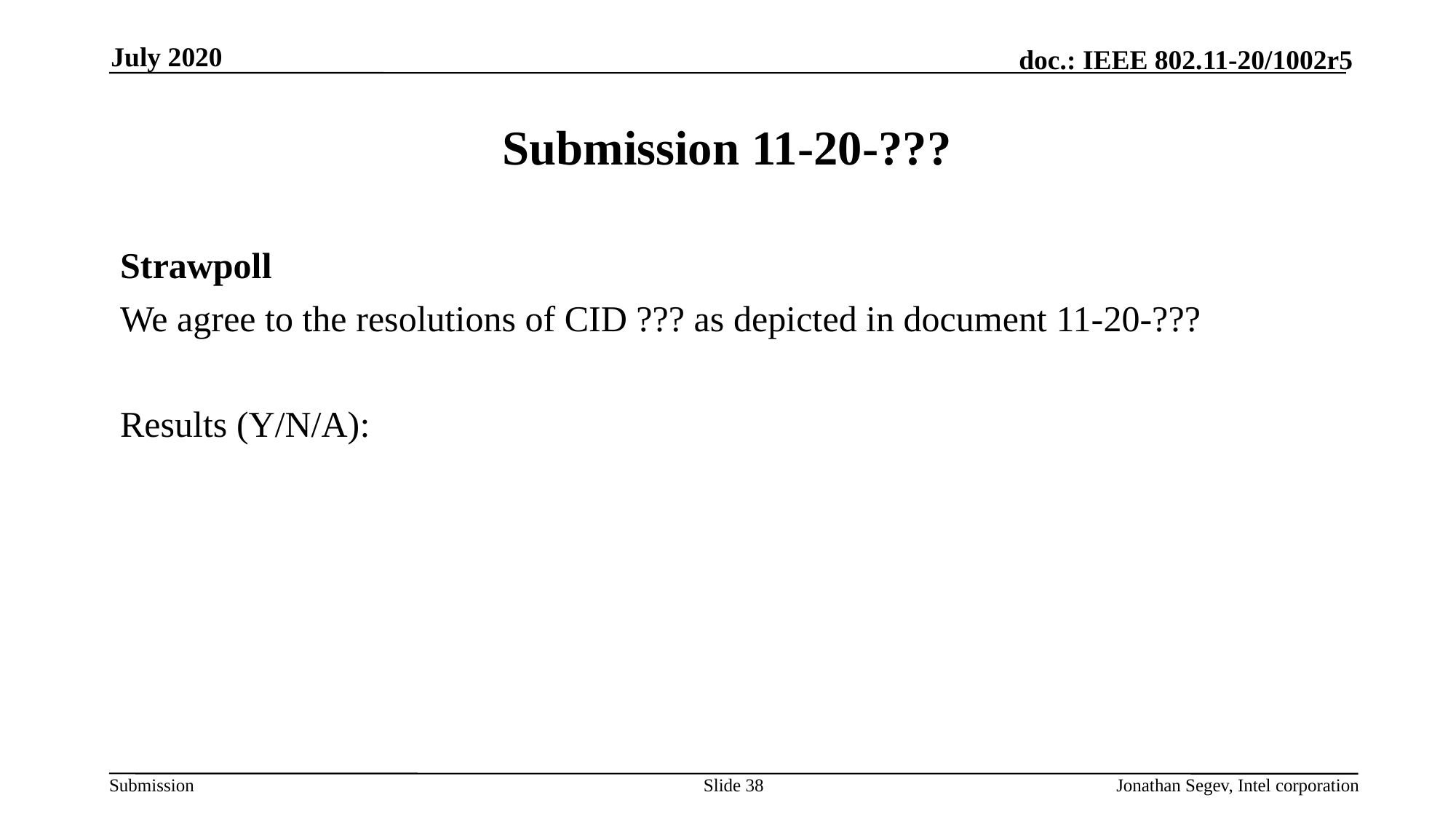

July 2020
# Submission 11-20-???
Strawpoll
We agree to the resolutions of CID ??? as depicted in document 11-20-???

Results (Y/N/A):

Slide 38
Jonathan Segev, Intel corporation